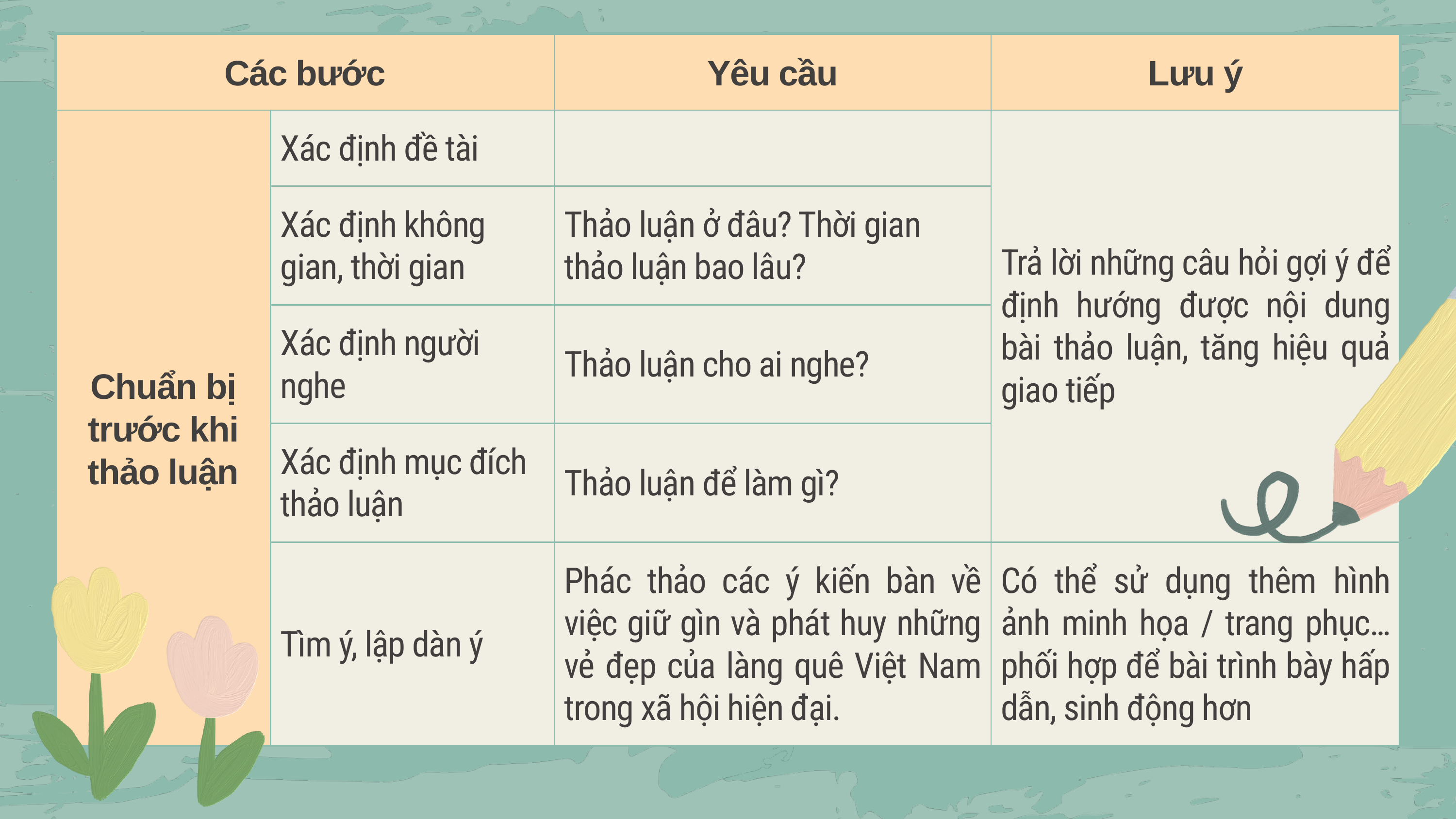

| Các bước | Các bước | Yêu cầu | Lưu ý |
| --- | --- | --- | --- |
| Chuẩn bị trước khi thảo luận | Xác định đề tài |  | Trả lời những câu hỏi gợi ý để định hướng được nội dung bài thảo luận, tăng hiệu quả giao tiếp |
| Chuẩn bị trước khi thảo luận | Xác định không gian, thời gian | Thảo luận ở đâu? Thời gian thảo luận bao lâu? | Trả lời những câu hỏi gợi ý để định hướng được nội dung bài thảo luận, tăng hiệu quả giao tiếp |
| Chuẩn bị trước khi thảo luận | Xác định người nghe | Thảo luận cho ai nghe? | Trả lời những câu hỏi gợi ý để định hướng được nội dung bài thảo luận, tăng hiệu quả giao tiếp |
| Chuẩn bị trước khi thảo luận | Xác định mục đích thảo luận | Thảo luận để làm gì? | Trả lời những câu hỏi gợi ý để định hướng được nội dung bài thảo luận, tăng hiệu quả giao tiếp |
| Chuẩn bị trước khi thảo luận | Tìm ý, lập dàn ý | Phác thảo các ý kiến bàn về việc giữ gìn và phát huy những vẻ đẹp của làng quê Việt Nam trong xã hội hiện đại. | Có thể sử dụng thêm hình ảnh minh họa / trang phục… phối hợp để bài trình bày hấp dẫn, sinh động hơn |